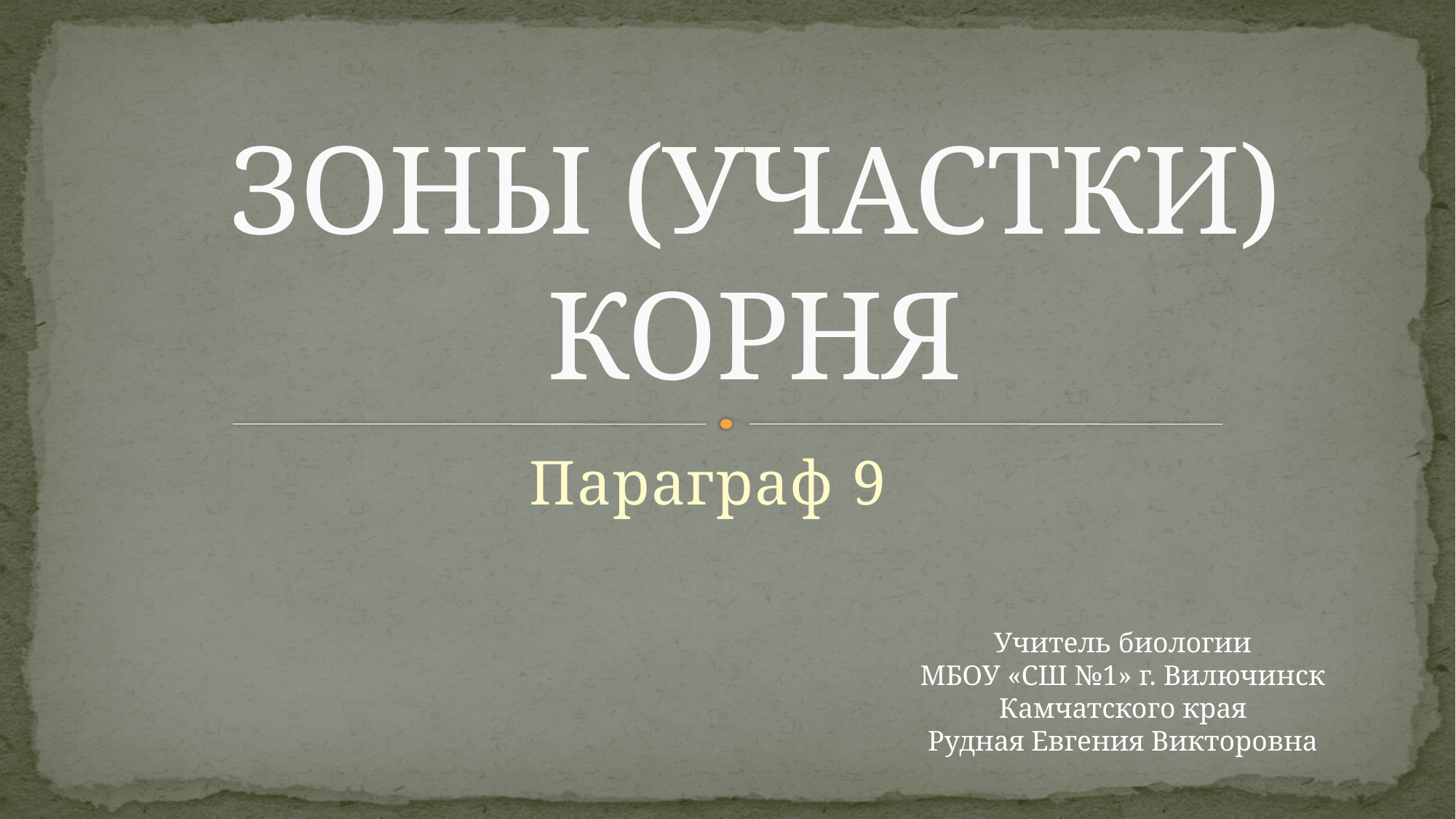

# ЗОНЫ (УЧАСТКИ) КОРНЯ
Параграф 9
Учитель биологии
МБОУ «СШ №1» г. Вилючинск
Камчатского края
Рудная Евгения Викторовна